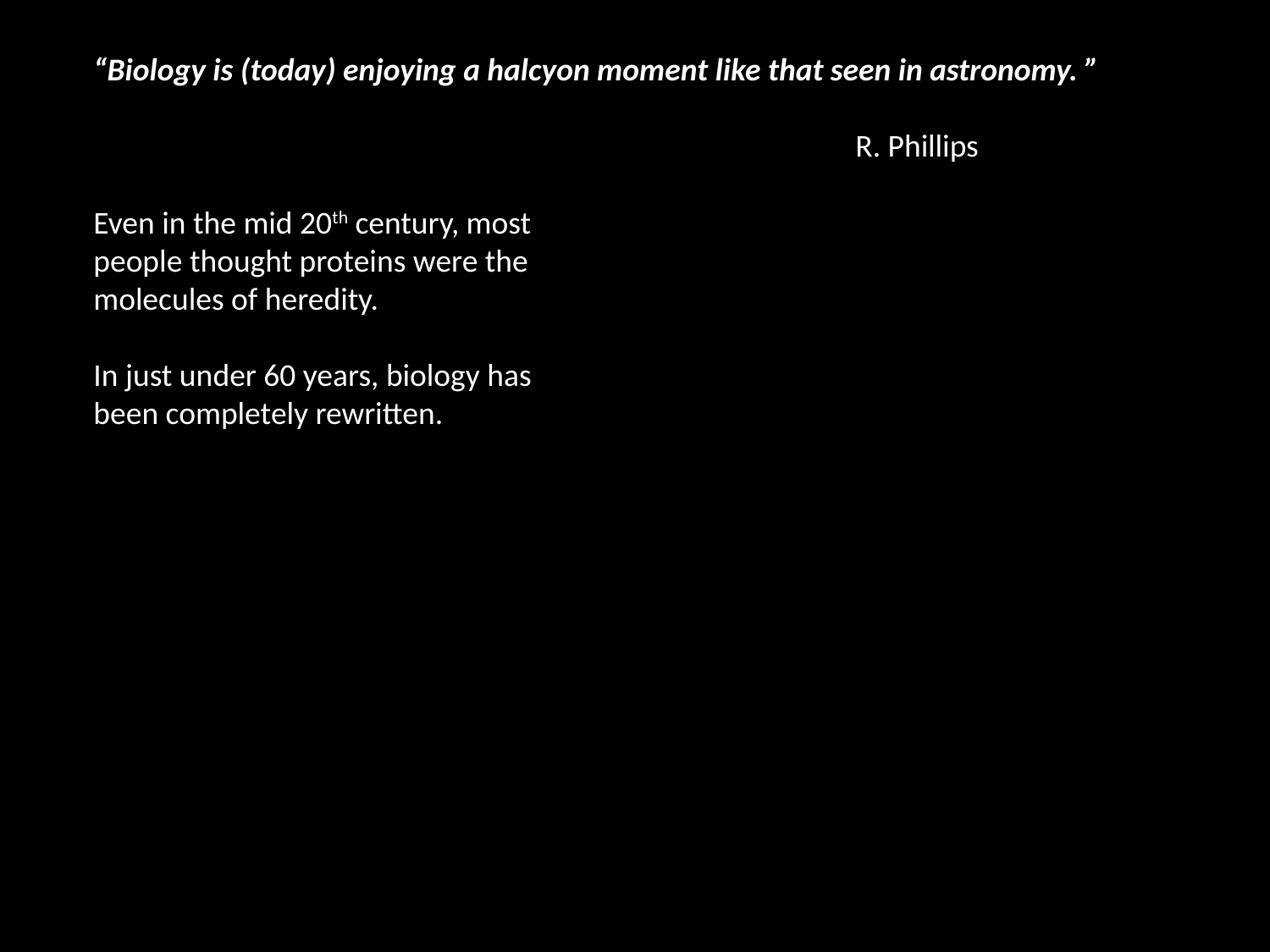

“Biology is (today) enjoying a halcyon moment like that seen in astronomy. ”
														R. Phillips
Even in the mid 20th century, most people thought proteins were the molecules of heredity.

In just under 60 years, biology has been completely rewritten.